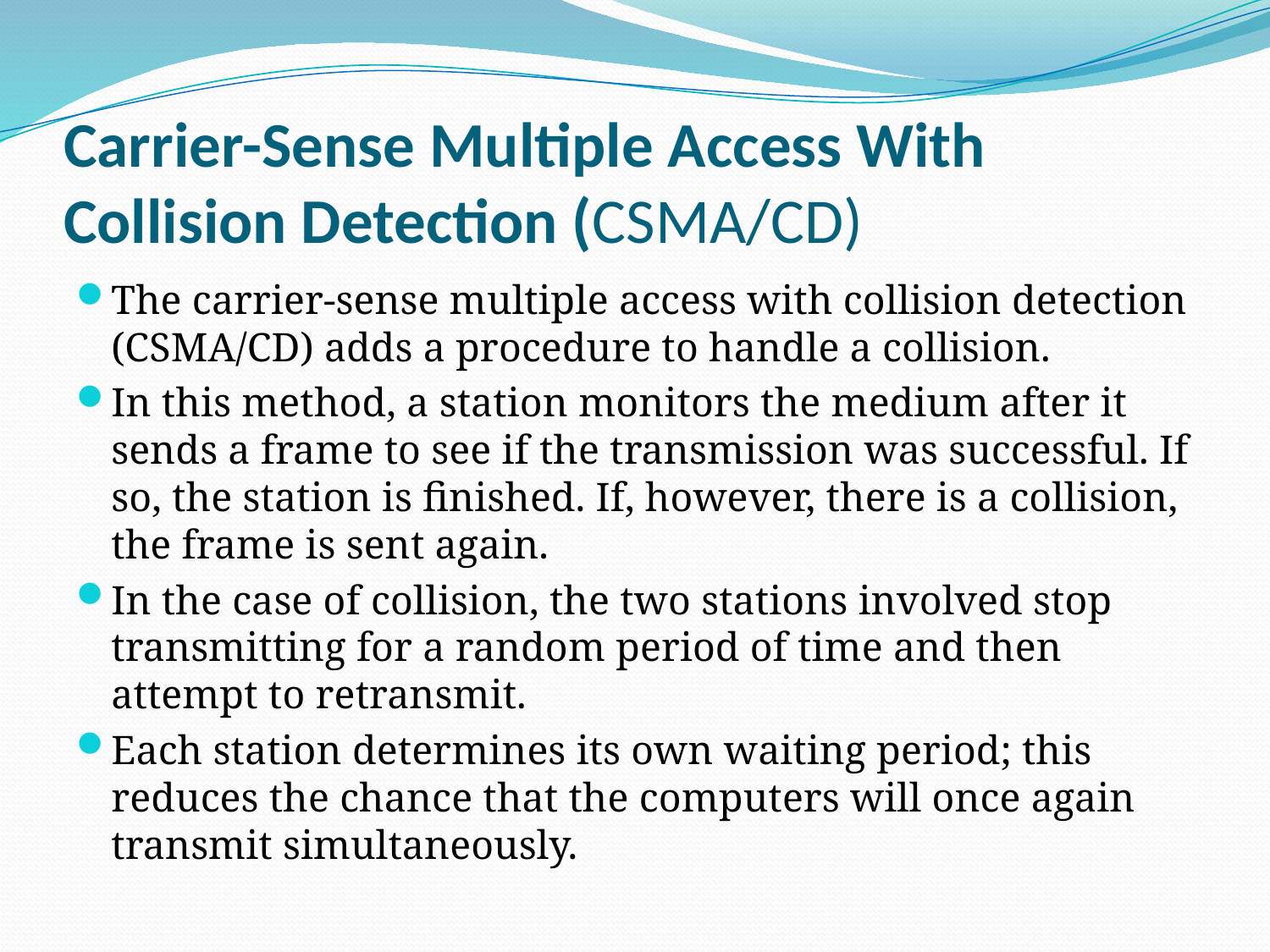

# Carrier-Sense Multiple Access With Collision Detection (CSMA/CD)
The carrier-sense multiple access with collision detection (CSMA/CD) adds a procedure to handle a collision.
In this method, a station monitors the medium after it sends a frame to see if the transmission was successful. If so, the station is finished. If, however, there is a collision, the frame is sent again.
In the case of collision, the two stations involved stop transmitting for a random period of time and then attempt to retransmit.
Each station determines its own waiting period; this reduces the chance that the computers will once again transmit simultaneously.